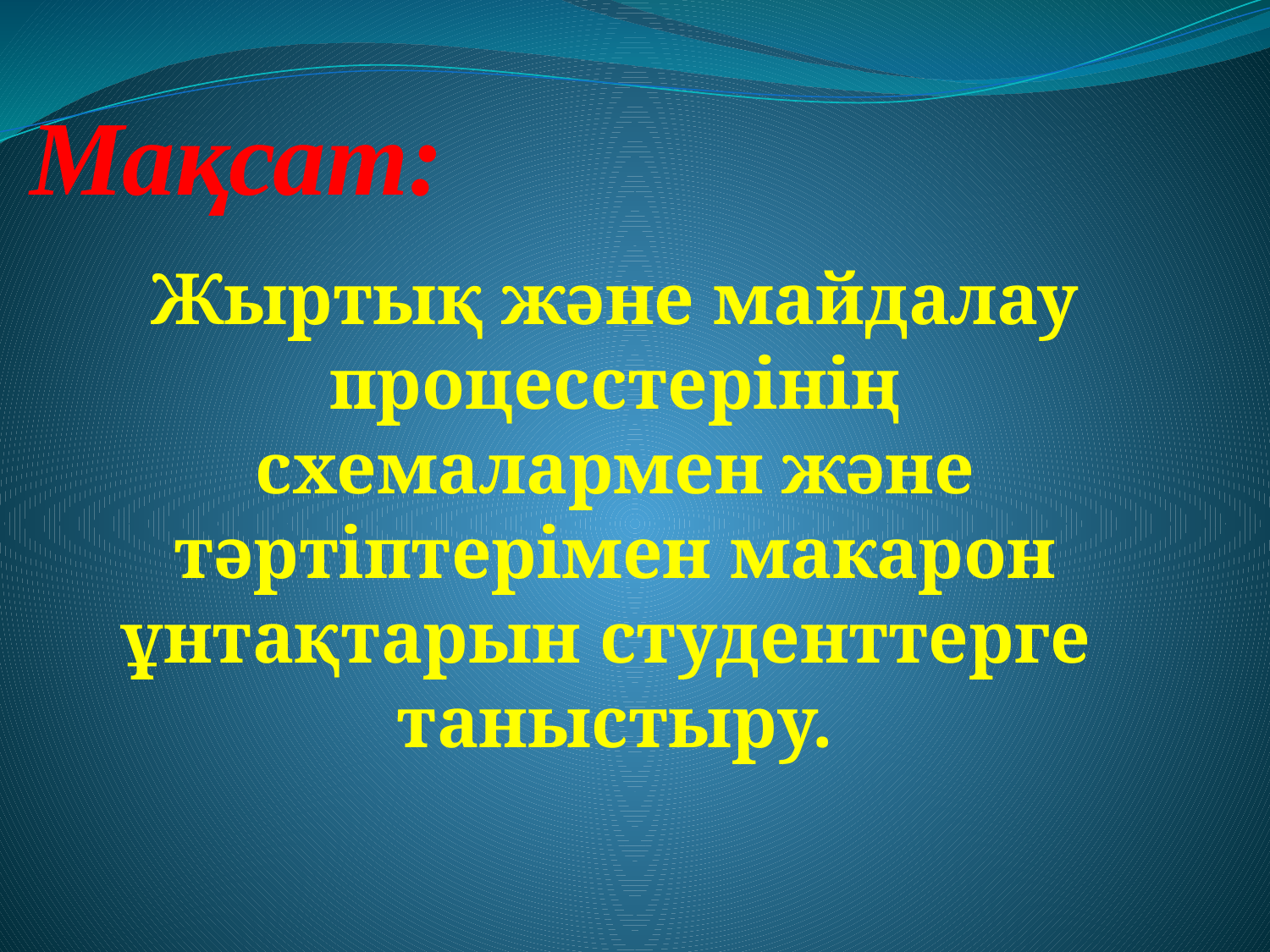

# Мақсат:
Жыртық және майдалау процесстерiнiң схемалармен және тәртiптерiмен макарон ұнтақтарын студенттерге  таныстыру.